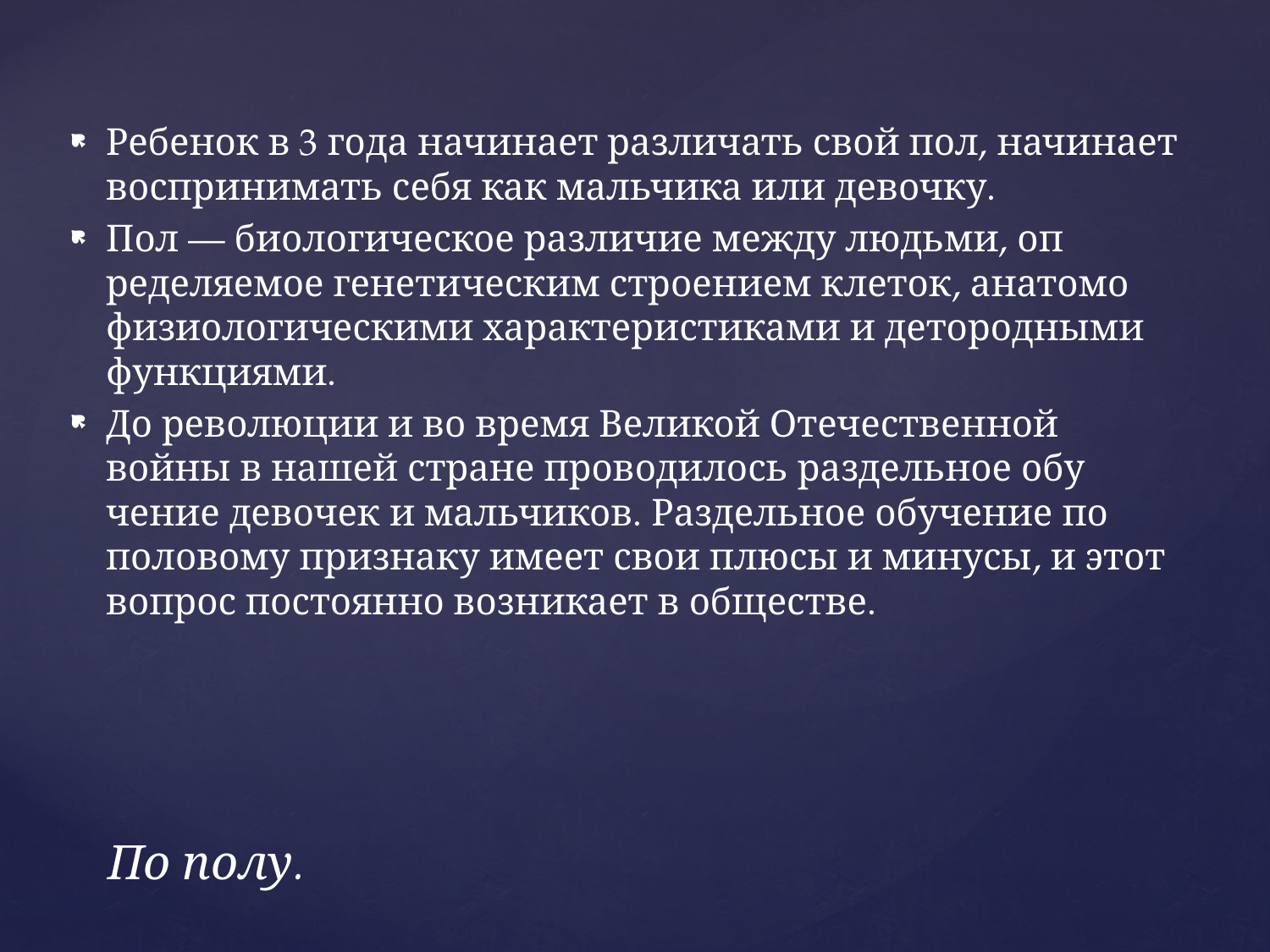

Ребенок в 3 года начинает различать свой пол, начи­нает воспринимать себя как мальчика или девочку.
Пол — биологическое различие между людьми, оп­ределяемое генетическим строением клеток, анатомо­физиологическими характеристиками и детородными функциями.
До революции и во время Великой Отечественной войны в нашей стране проводилось раздельное обу­чение девочек и мальчиков. Раздельное обучение по половому признаку имеет свои плюсы и минусы, и этот вопрос постоянно возникает в обществе.

# По полу.